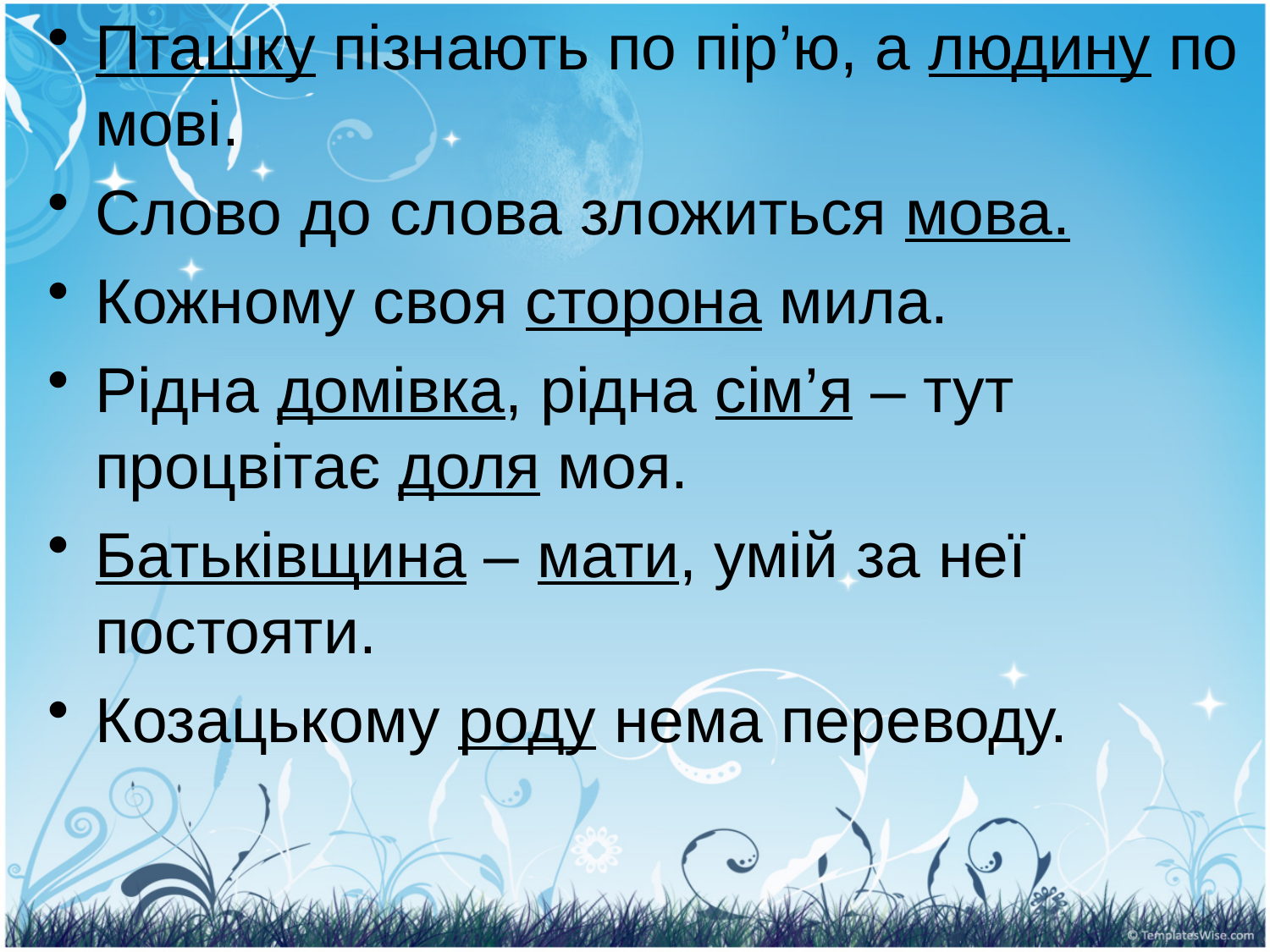

Пташку пізнають по пір’ю, а людину по мові.
Слово до слова зложиться мова.
Кожному своя сторона мила.
Рідна домівка, рідна сім’я – тут процвітає доля моя.
Батьківщина – мати, умій за неї постояти.
Козацькому роду нема переводу.
#